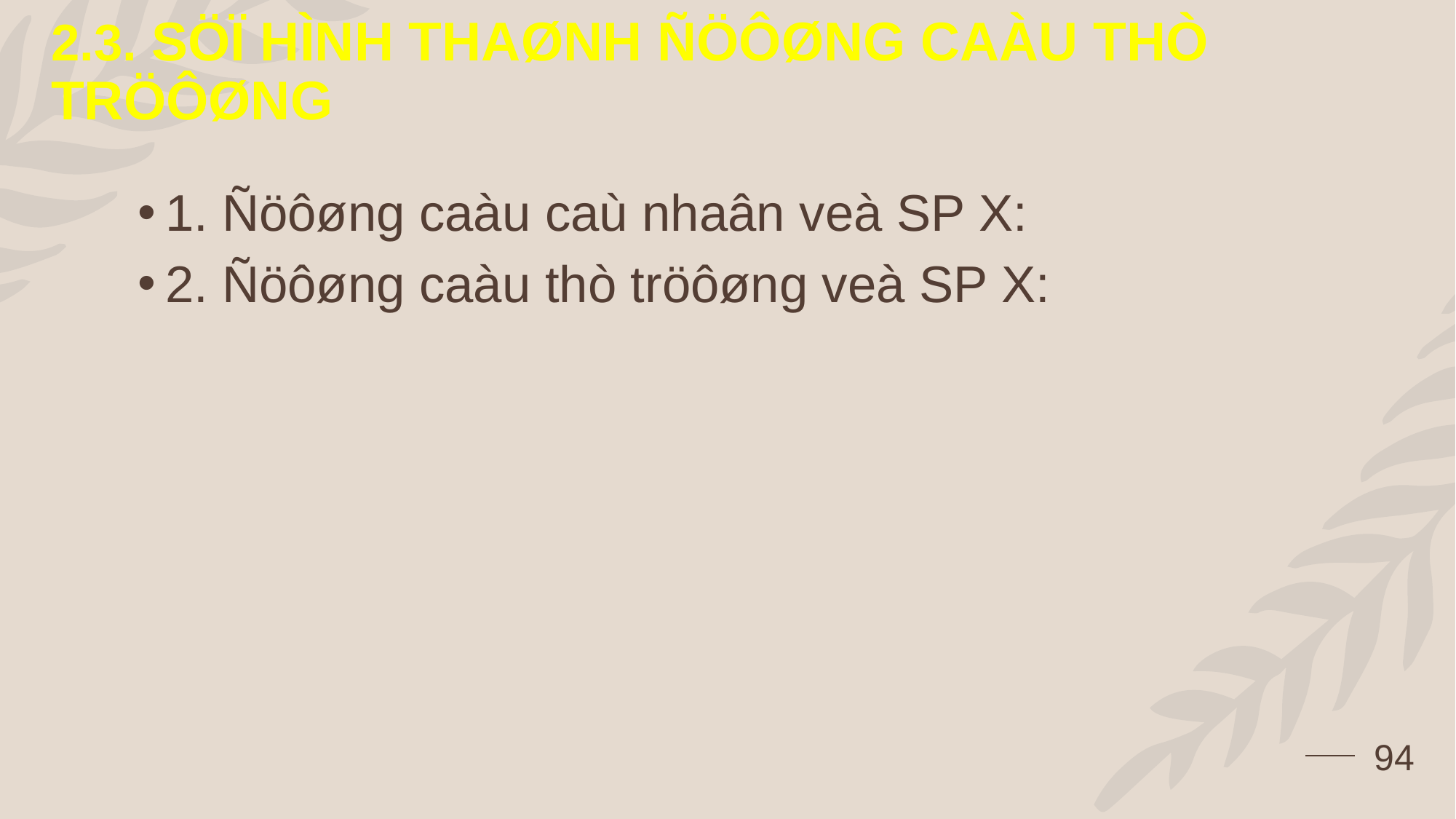

2.3. SÖÏ HÌNH THAØNH ÑÖÔØNG CAÀU THÒ TRÖÔØNG
#
1. Ñöôøng caàu caù nhaân veà SP X:
2. Ñöôøng caàu thò tröôøng veà SP X:

94